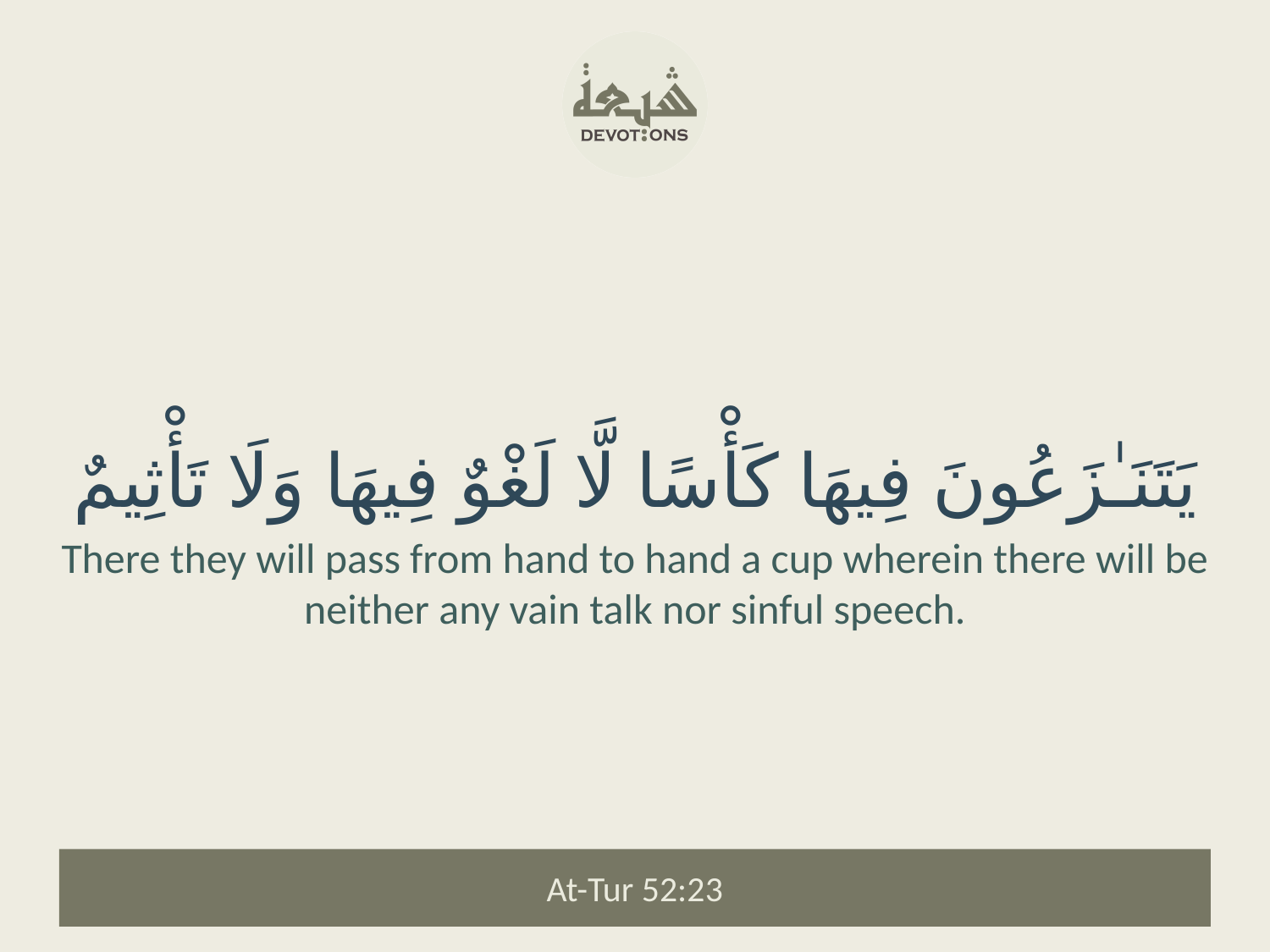

يَتَنَـٰزَعُونَ فِيهَا كَأْسًا لَّا لَغْوٌ فِيهَا وَلَا تَأْثِيمٌ
There they will pass from hand to hand a cup wherein there will be neither any vain talk nor sinful speech.
At-Tur 52:23